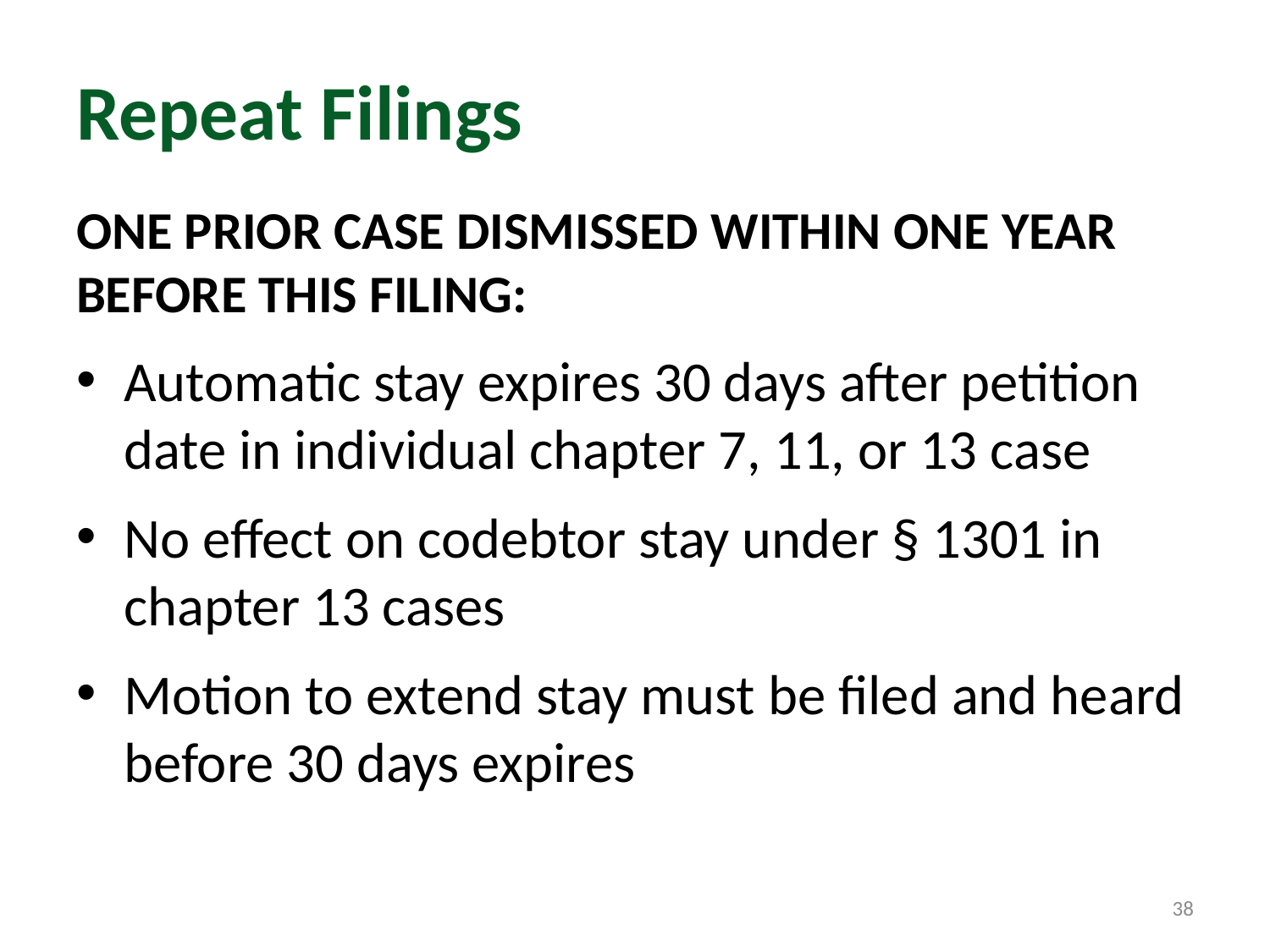

# Repeat Filings
ONE PRIOR CASE DISMISSED WITHIN ONE YEAR BEFORE THIS FILING:
Automatic stay expires 30 days after petition date in individual chapter 7, 11, or 13 case
No effect on codebtor stay under § 1301 in chapter 13 cases
Motion to extend stay must be filed and heard before 30 days expires
38